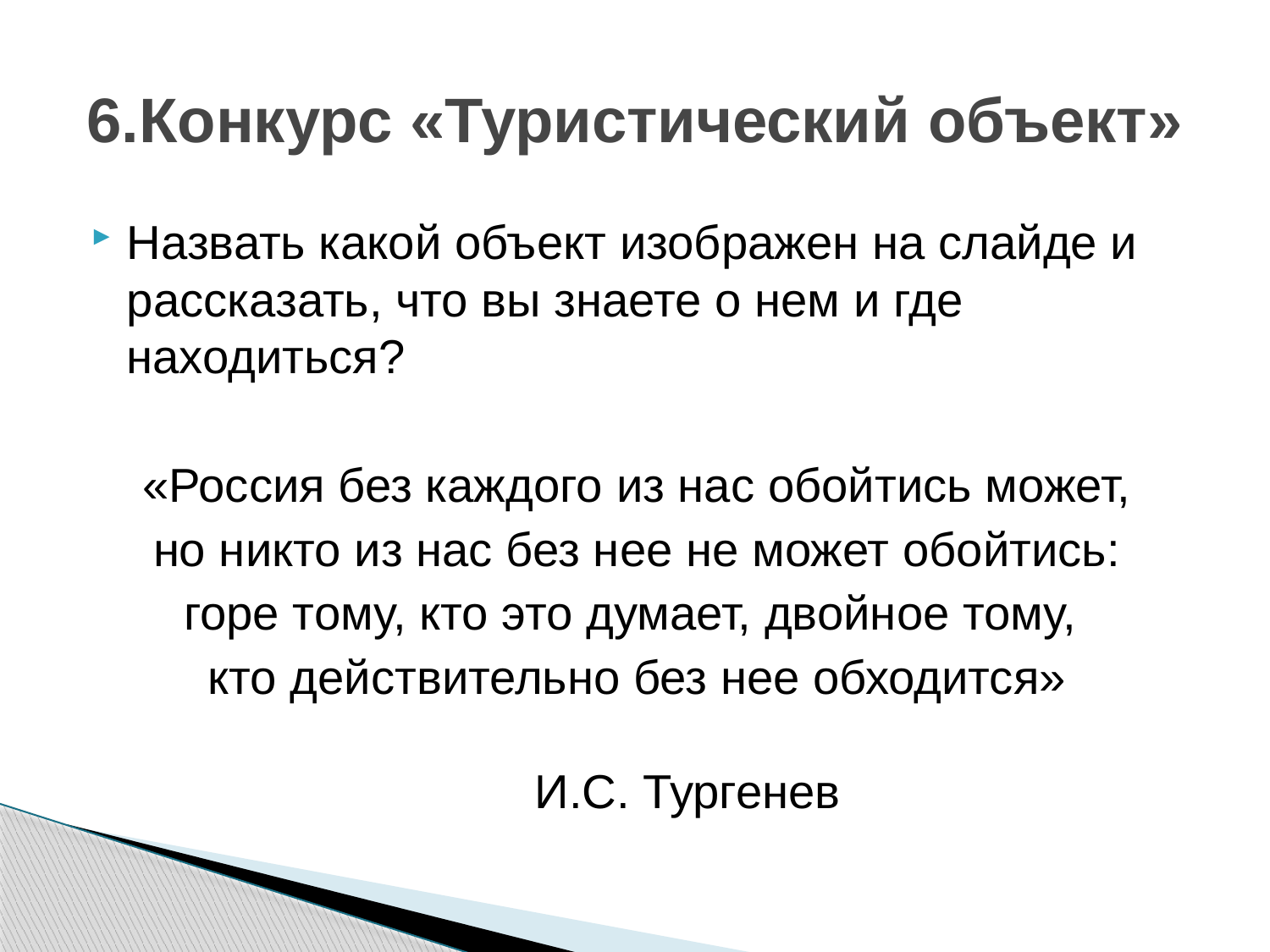

# 6.Конкурс «Туристический объект»
Назвать какой объект изображен на слайде и рассказать, что вы знаете о нем и где находиться?

 «Россия без каждого из нас обойтись может,
но никто из нас без нее не может обойтись:
горе тому, кто это думает, двойное тому,
кто действительно без нее обходится»
                                                                                     И.С. Тургенев